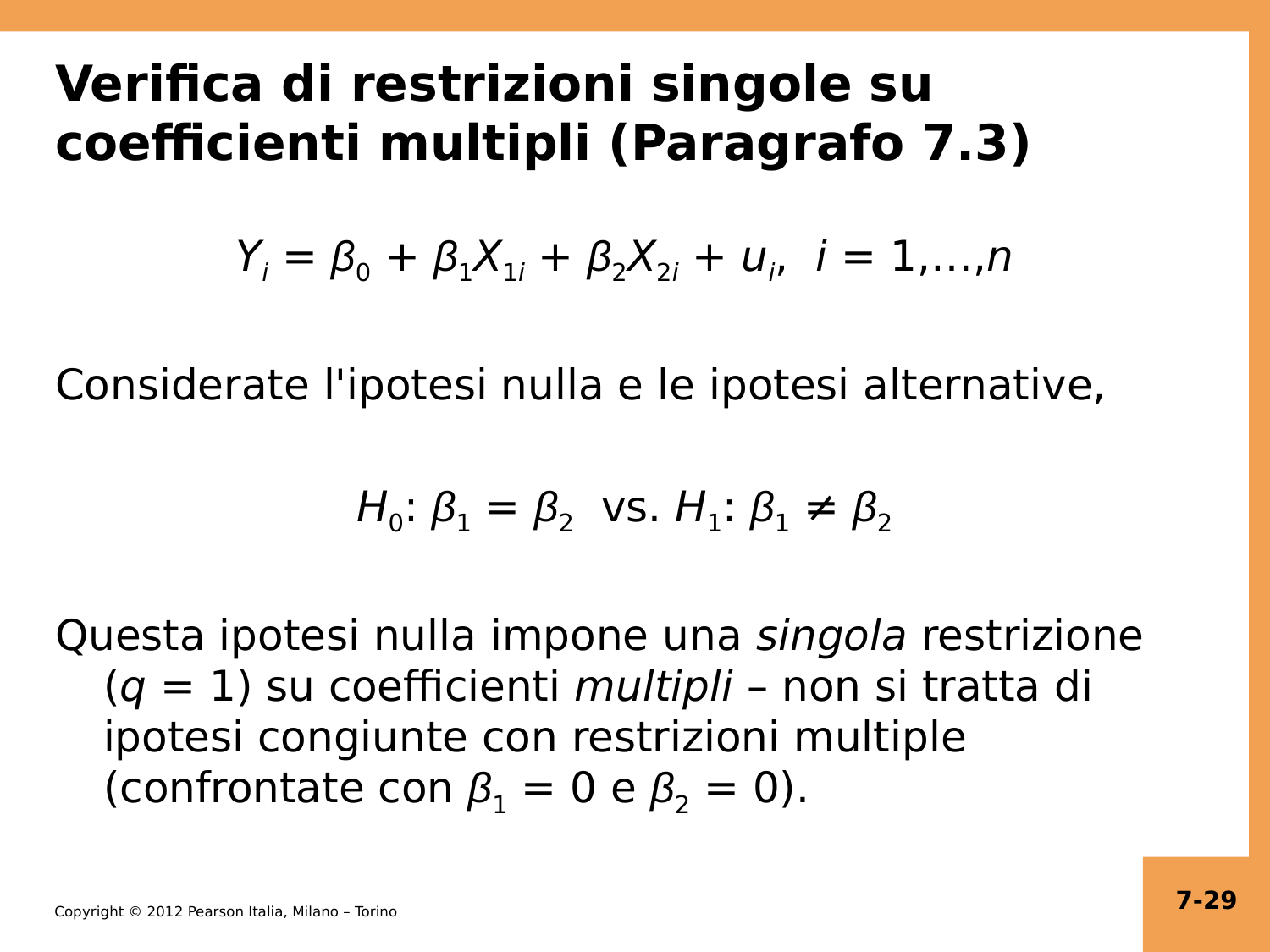

# Verifica di restrizioni singole su coefficienti multipli (Paragrafo 7.3)
Yi = β0 + β1X1i + β2X2i + ui,  i = 1,…,n

Considerate l'ipotesi nulla e le ipotesi alternative,

H0: β1 = β2  vs. H1: β1 ≠ β2

Questa ipotesi nulla impone una singola restrizione (q = 1) su coefficienti multipli – non si tratta di ipotesi congiunte con restrizioni multiple (confrontate con β1 = 0 e β2 = 0).
7-29